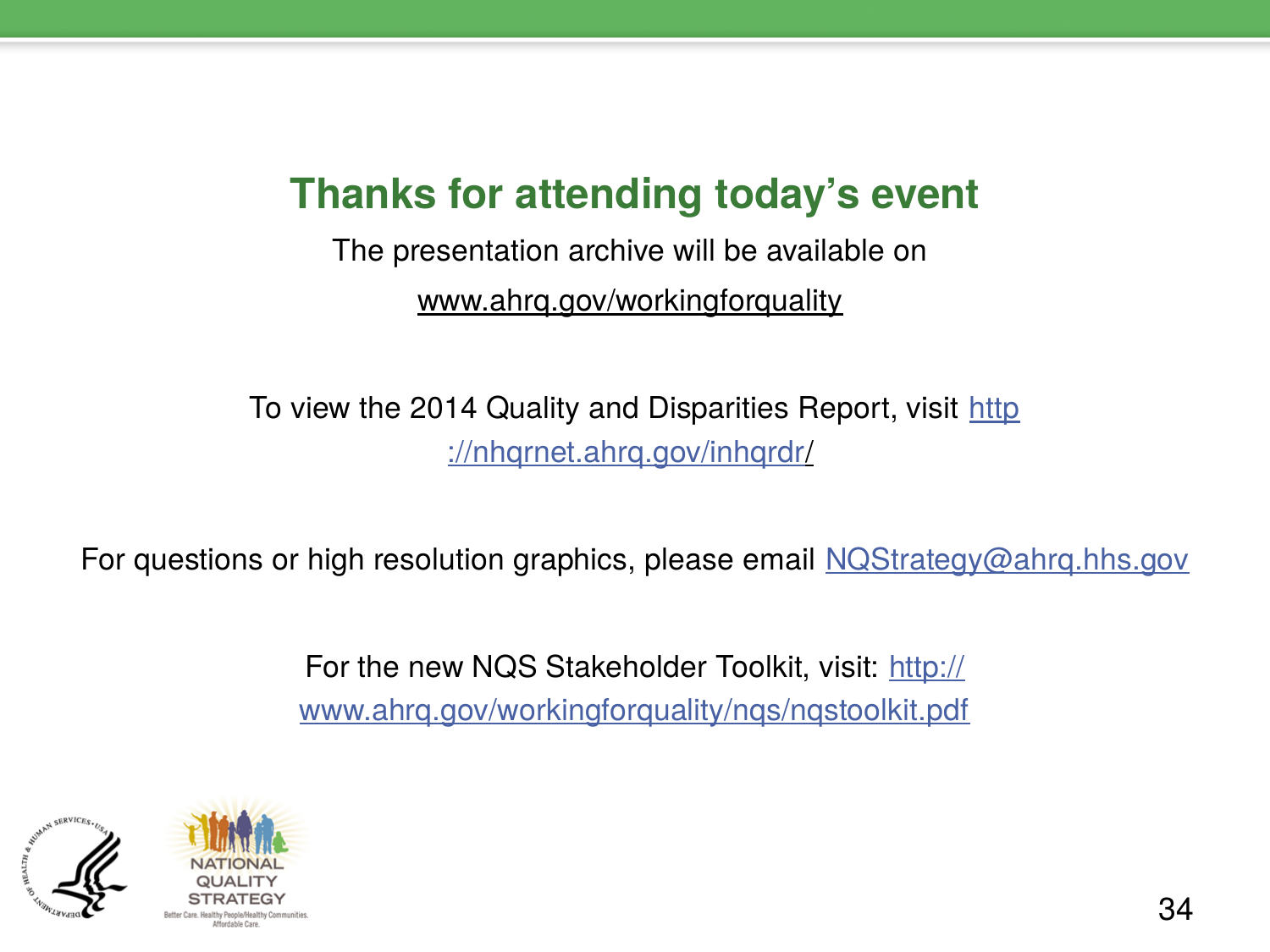

Thanks for attending today’s event
The presentation archive will be available on
www.ahrq.gov/workingforquality

To view the 2014 Quality and Disparities Report, visit http://nhqrnet.ahrq.gov/inhqrdr/

For questions or high resolution graphics, please email NQStrategy@ahrq.hhs.gov

For the new NQS Stakeholder Toolkit, visit: http://www.ahrq.gov/workingforquality/nqs/nqstoolkit.pdf

34